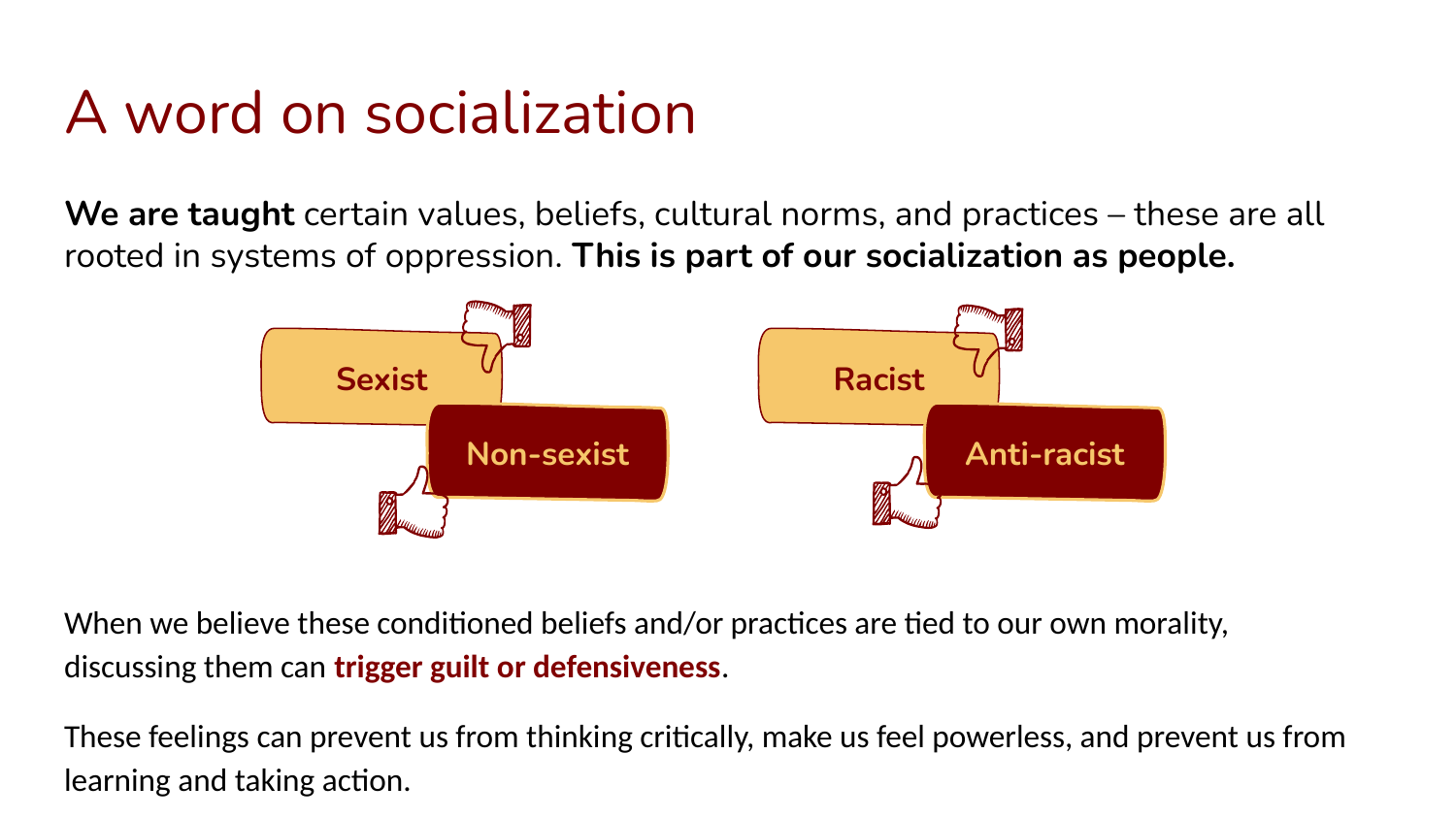

# A word on socialization
We are taught certain values, beliefs, cultural norms, and practices – these are all rooted in systems of oppression. This is part of our socialization as people.

Sexist
Racist
Non-sexist
Anti-racist

When we believe these conditioned beliefs and/or practices are tied to our own morality, discussing them can trigger guilt or defensiveness.
These feelings can prevent us from thinking critically, make us feel powerless, and prevent us from learning and taking action.